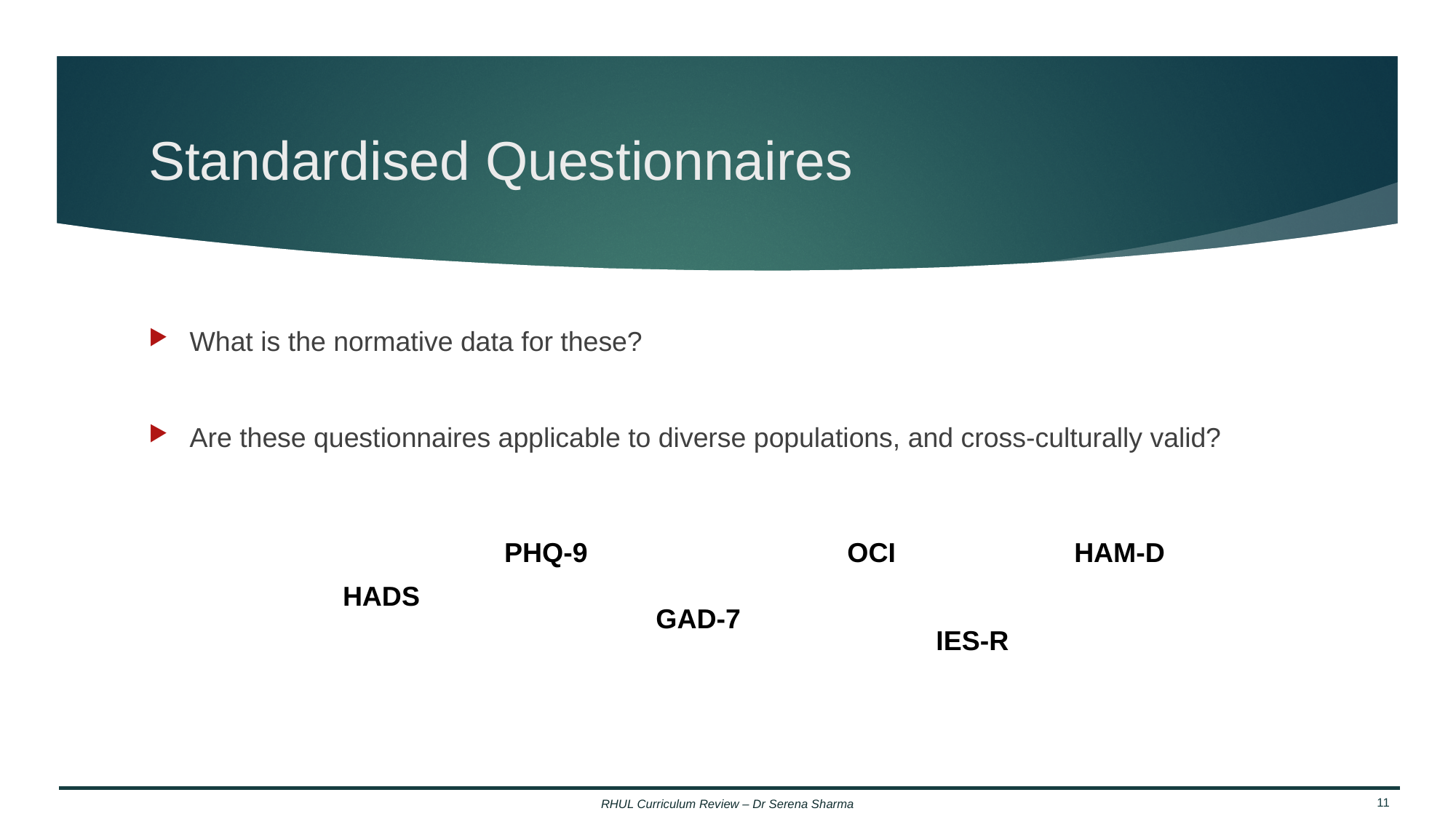

# Standardised Questionnaires
What is the normative data for these?

Are these questionnaires applicable to diverse populations, and cross-culturally valid?
PHQ-9
OCI
HAM-D
HADS
GAD-7
IES-R
RHUL Curriculum Review – Dr Serena Sharma